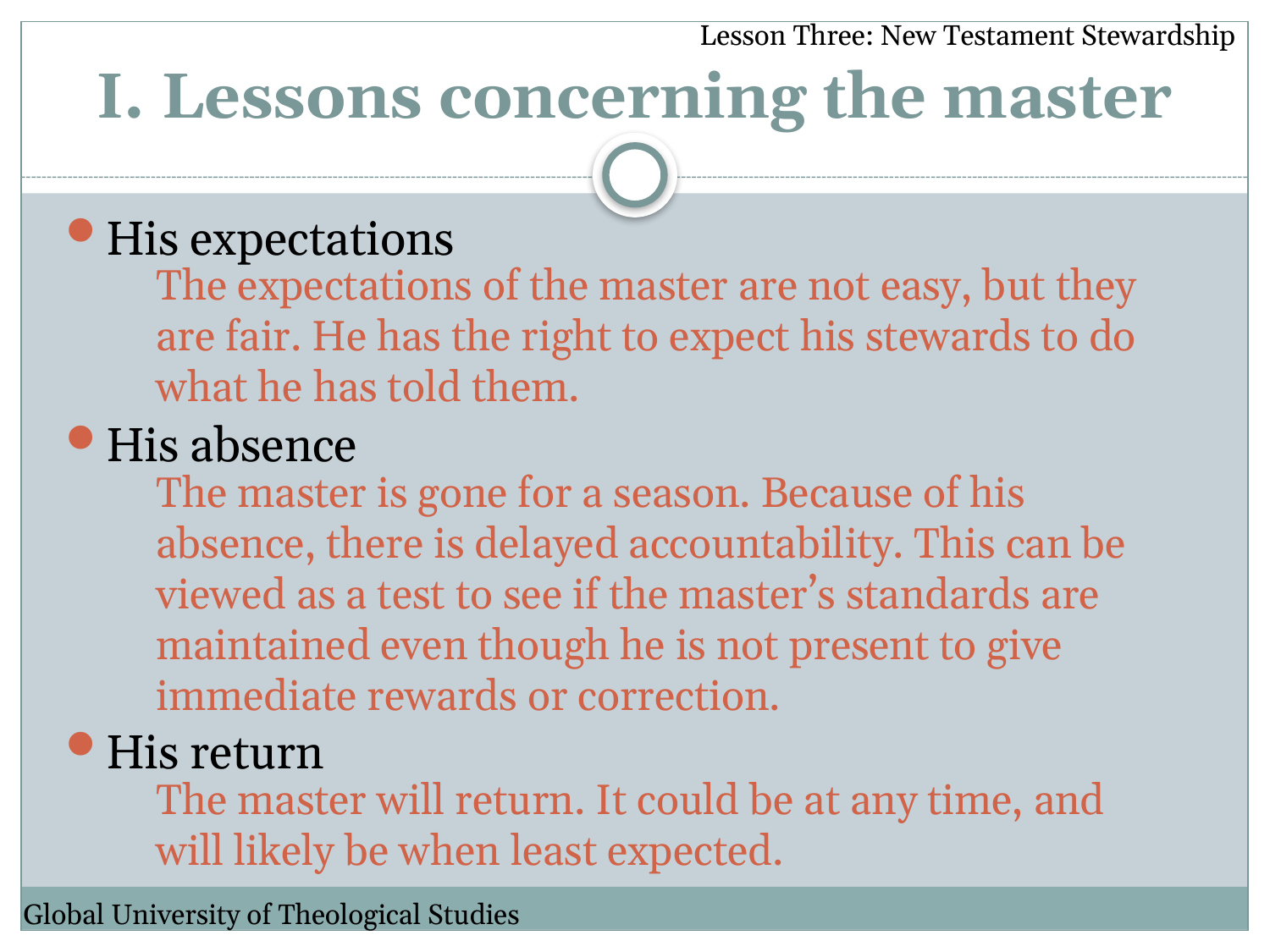

Lesson Three: New Testament Stewardship
# I. Lessons concerning the master
His expectations
	The expectations of the master are not easy, but they are fair. He has the right to expect his stewards to do what he has told them.
His absence
	The master is gone for a season. Because of his absence, there is delayed accountability. This can be viewed as a test to see if the master’s standards are maintained even though he is not present to give immediate rewards or correction.
His return
	The master will return. It could be at any time, and will likely be when least expected.
Global University of Theological Studies